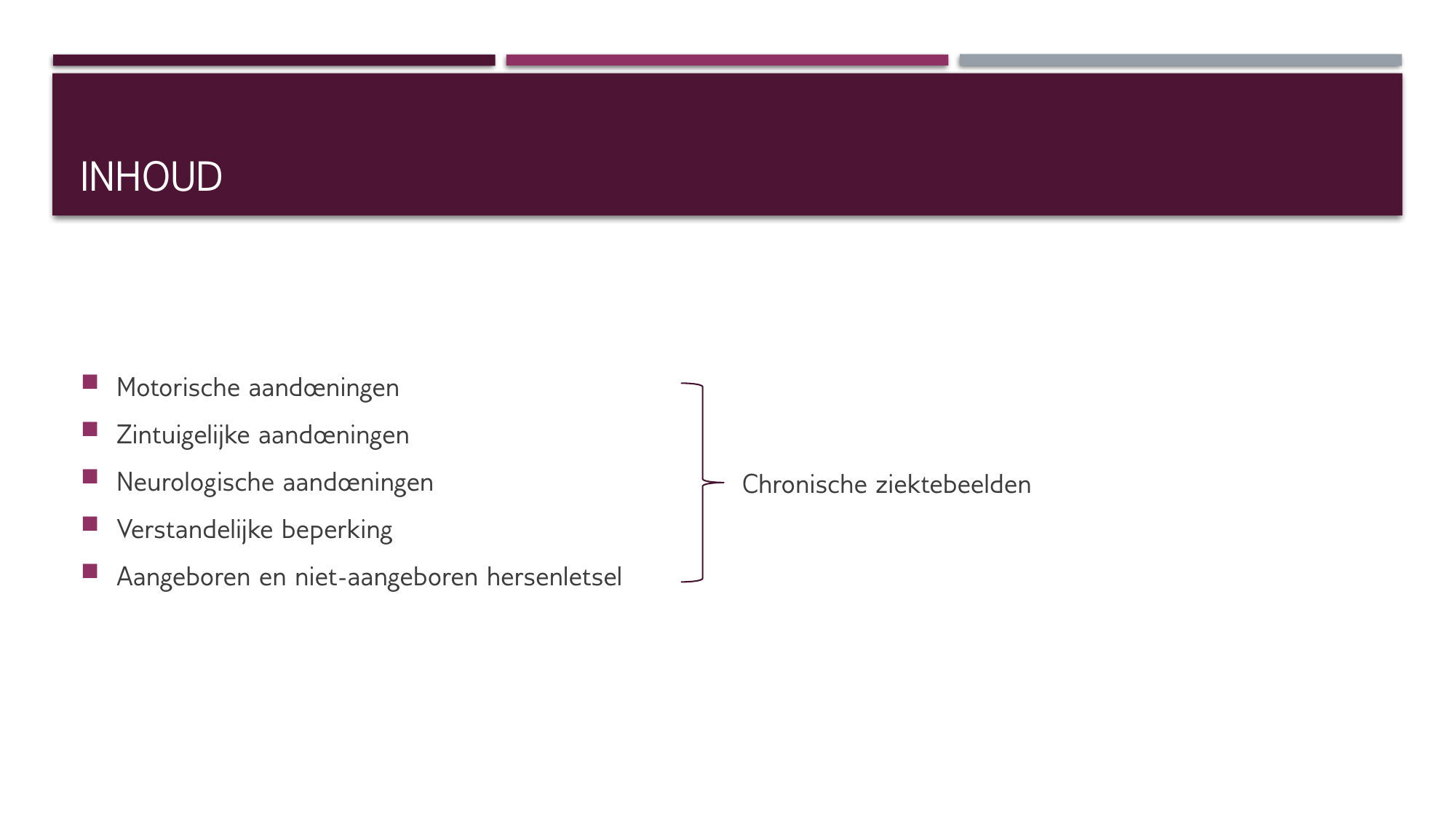

# inhoud
Motorische aandoeningen
Zintuigelijke aandoeningen
Neurologische aandoeningen
Verstandelijke beperking
Aangeboren en niet-aangeboren hersenletsel

Chronische ziektebeelden